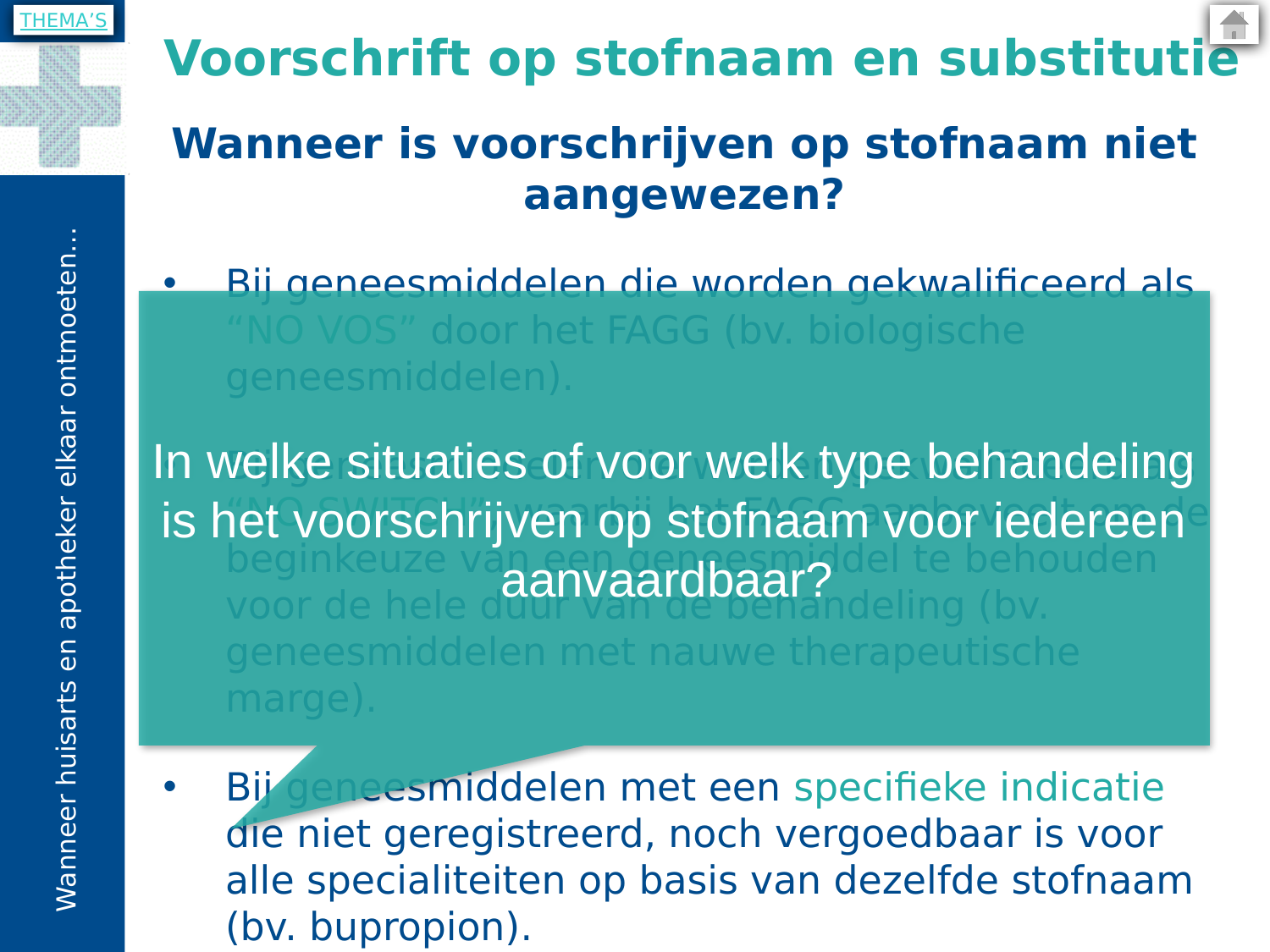

THEMA’S

Voorschrift op stofnaam en substitutie
Wanneer is voorschrijven op stofnaam niet aangewezen?
Bij geneesmiddelen die worden gekwalificeerd als “NO VOS” door het FAGG (bv. biologische geneesmiddelen).
Bij geneesmiddelen die worden gekwalificeerd als “NO SWITCH”, waarbij het FAGG aanbeveelt om de beginkeuze van een geneesmiddel te behouden voor de hele duur van de behandeling (bv. geneesmiddelen met nauwe therapeutische marge).
Bij geneesmiddelen met een specifieke indicatie die niet geregistreerd, noch vergoedbaar is voor alle specialiteiten op basis van dezelfde stofnaam (bv. bupropion).

In welke situaties of voor welk type behandeling is het voorschrijven op stofnaam voor iedereen aanvaardbaar?